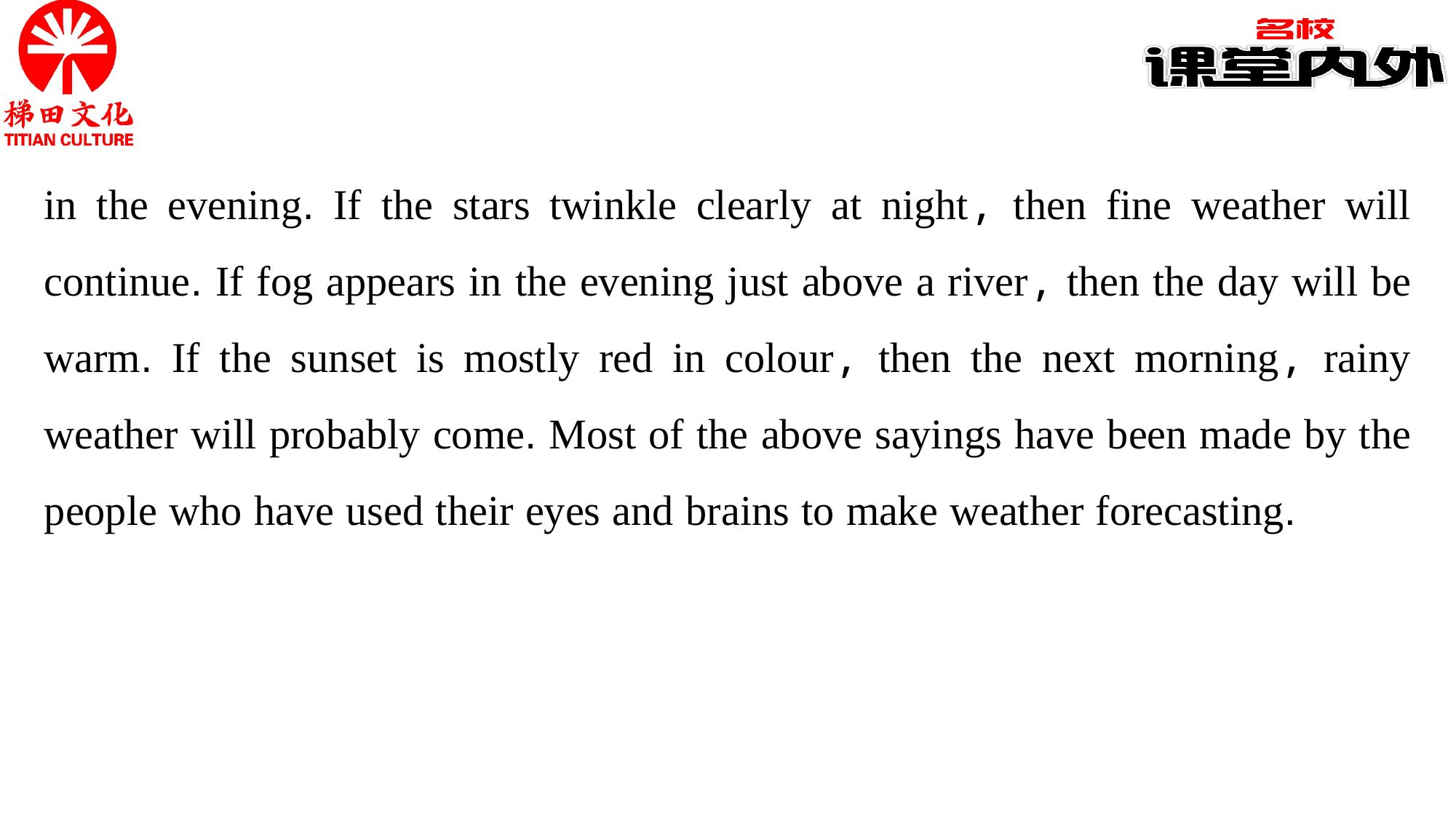

in the evening. If the stars twinkle clearly at night, then fine weather will continue. If fog appears in the evening just above a river, then the day will be warm. If the sunset is mostly red in colour, then the next morning, rainy weather will probably come. Most of the above sayings have been made by the people who have used their eyes and brains to make weather forecasting.